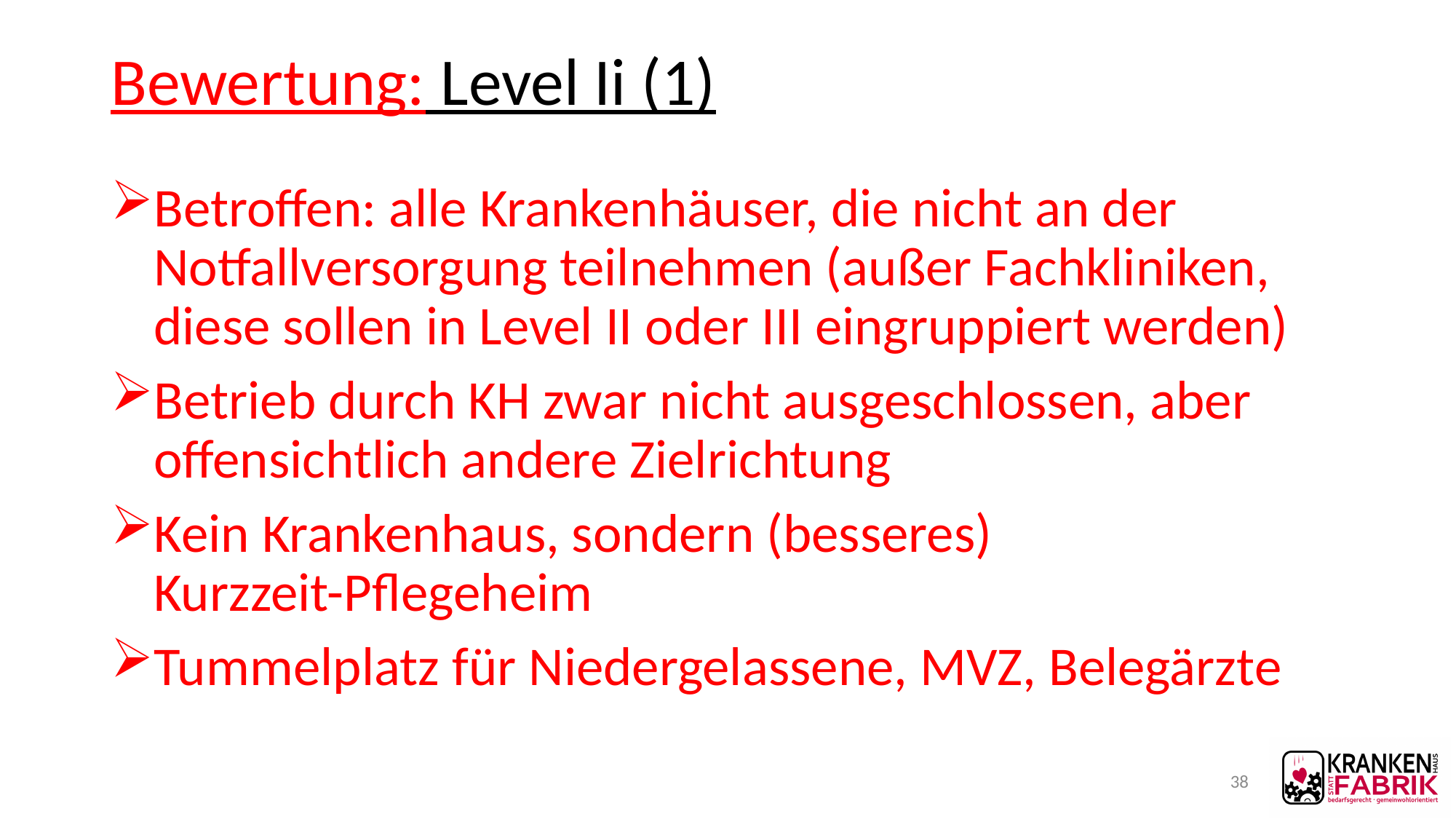

# Bewertung: Level Ii (1)
Betroffen: alle Krankenhäuser, die nicht an der Notfallversorgung teilnehmen (außer Fachkliniken, diese sollen in Level II oder III eingruppiert werden)
Betrieb durch KH zwar nicht ausgeschlossen, aber offensichtlich andere Zielrichtung
Kein Krankenhaus, sondern (besseres)
Kurzzeit-Pflegeheim
Tummelplatz für Niedergelassene, MVZ, Belegärzte
38